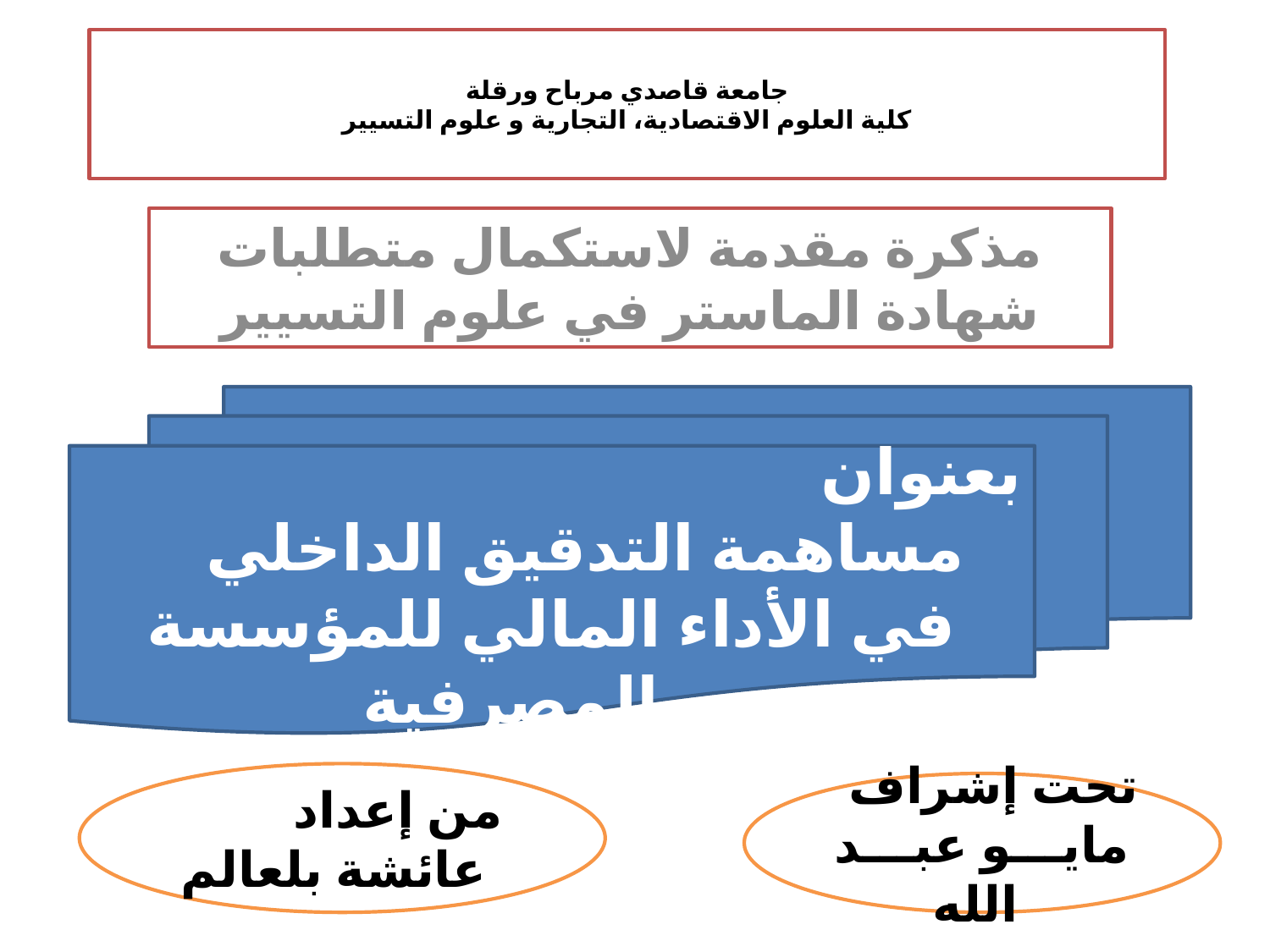

# جامعة قاصدي مرباح ورقلة كلية العلوم الاقتصادية، التجارية و علوم التسيير
مذكرة مقدمة لاستكمال متطلبات شهادة الماستر في علوم التسيير

بعنوان
    مساهمة التدقيق الداخلي في الأداء المالي للمؤسسة المصرفية
من إعداد
عائشة بلعالم
تحت إشراف
مايـــو عبـــد الله